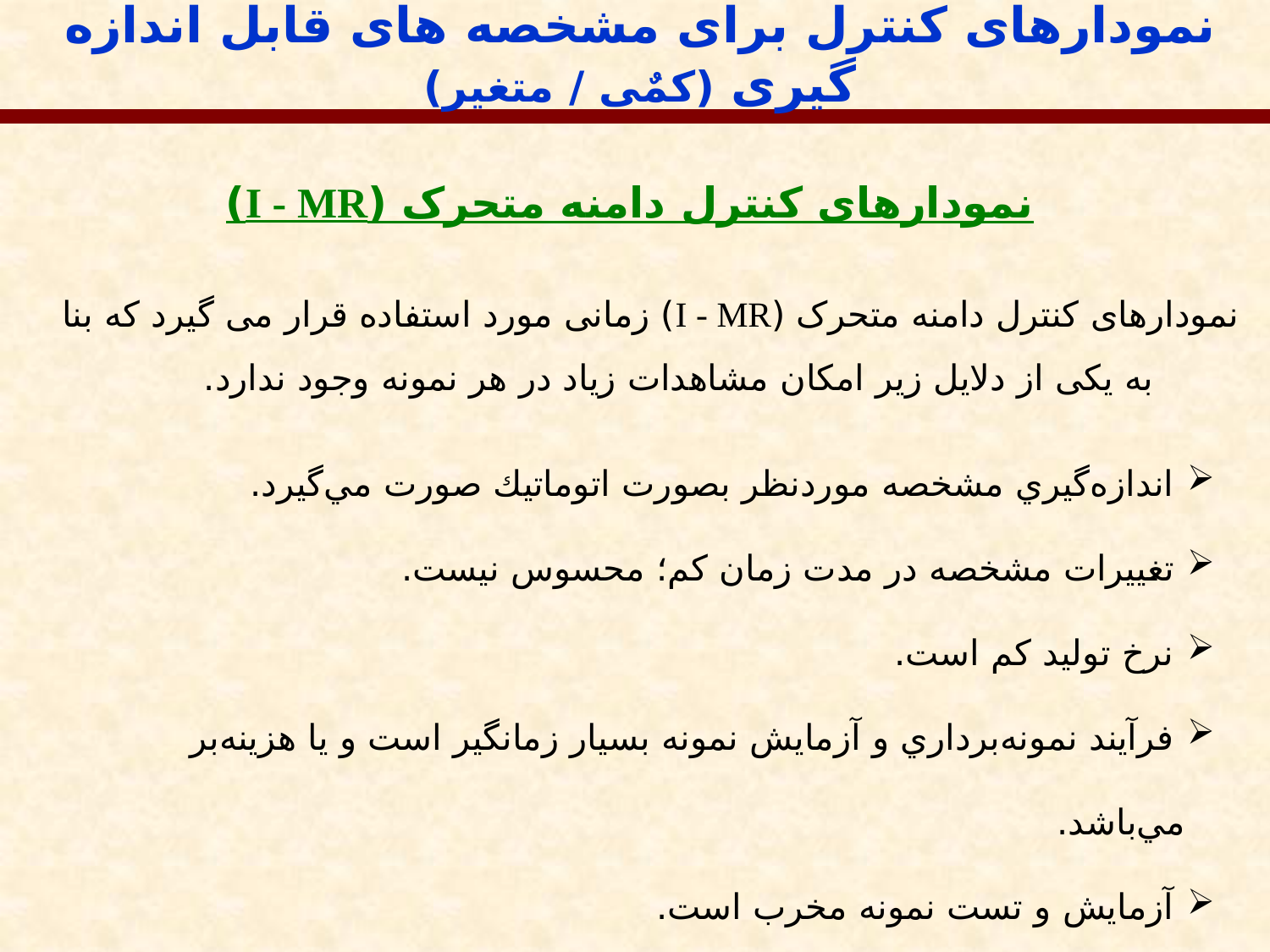

نمودارهای کنترل برای مشخصه های قابل اندازه گیری (کمٌی / متغیر)

نمودارهای کنترل دامنه متحرک (I - MR)
نمودارهای کنترل دامنه متحرک (I - MR) زمانی مورد استفاده قرار می گیرد که بنا به یکی از دلایل زیر امکان مشاهدات زیاد در هر نمونه وجود ندارد.

 اندازه‌گيري مشخصه موردنظر بصورت اتوماتيك صورت مي‌گيرد.
 تغييرات مشخصه در مدت زمان كم؛ محسوس نيست.
 نرخ توليد كم است.
 فرآيند نمونه‌برداري و آزمايش نمونه بسيار زمانگير است و يا هزينه‌بر مي‌باشد.
 آزمايش و تست نمونه مخرب است.